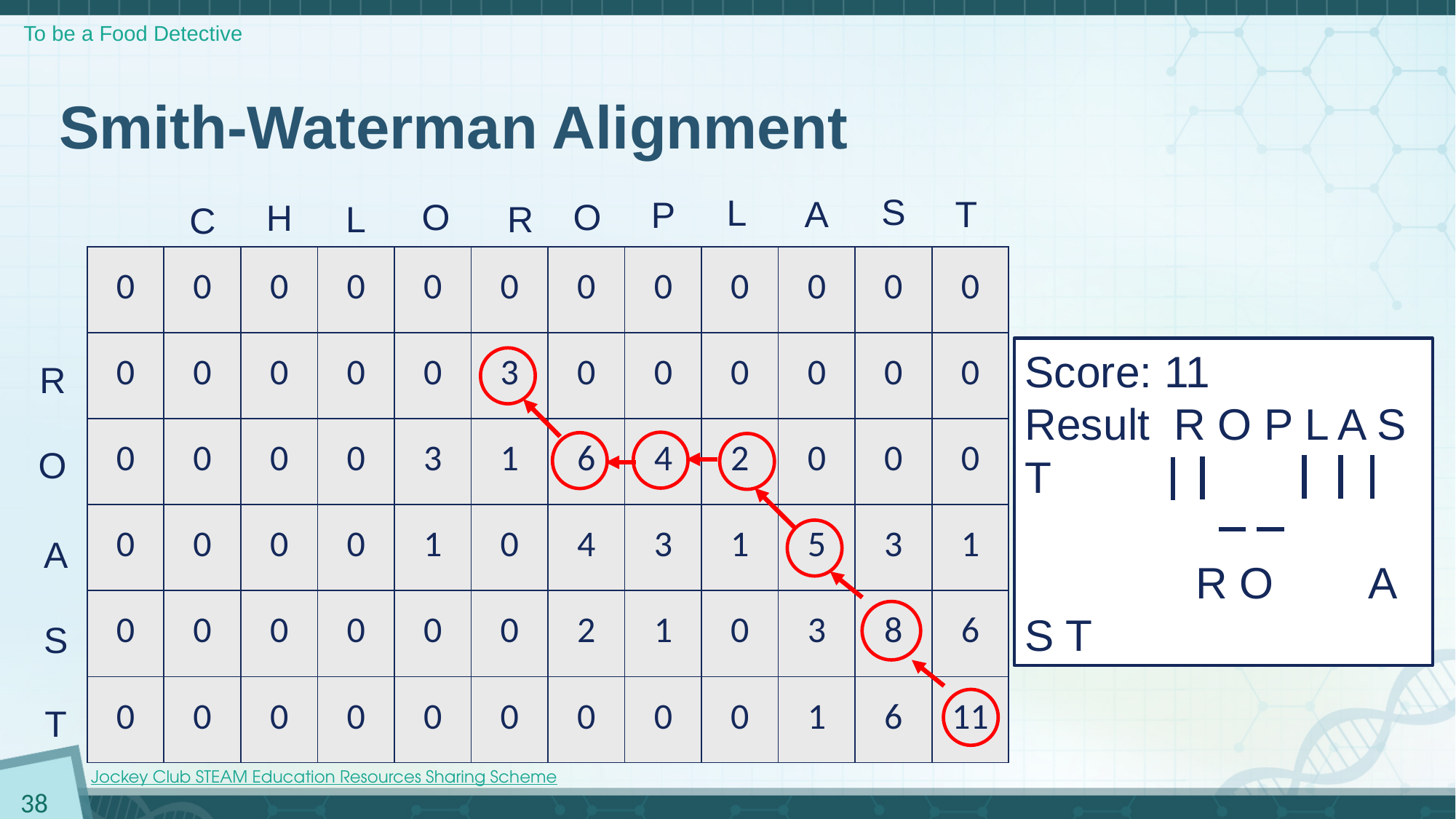

# Smith-Waterman Alignment
S
L
A
T
P
O
O
H
L
R
C
| 0 | 0 | 0 | 0 | 0 | 0 | 0 | 0 | 0 | 0 | 0 | 0 |
| --- | --- | --- | --- | --- | --- | --- | --- | --- | --- | --- | --- |
| 0 | 0 | 0 | 0 | 0 | 3 | 0 | 0 | 0 | 0 | 0 | 0 |
| 0 | 0 | 0 | 0 | 3 | 1 | 6 | 4 | 2 | 0 | 0 | 0 |
| 0 | 0 | 0 | 0 | 1 | 0 | 4 | 3 | 1 | 5 | 3 | 1 |
| 0 | 0 | 0 | 0 | 0 | 0 | 2 | 1 | 0 | 3 | 8 | 6 |
| 0 | 0 | 0 | 0 | 0 | 0 | 0 | 0 | 0 | 1 | 6 | 11 |
Score: 11
Result  R O P L A S T

              R O        A S T

R

O

A

S

T
38